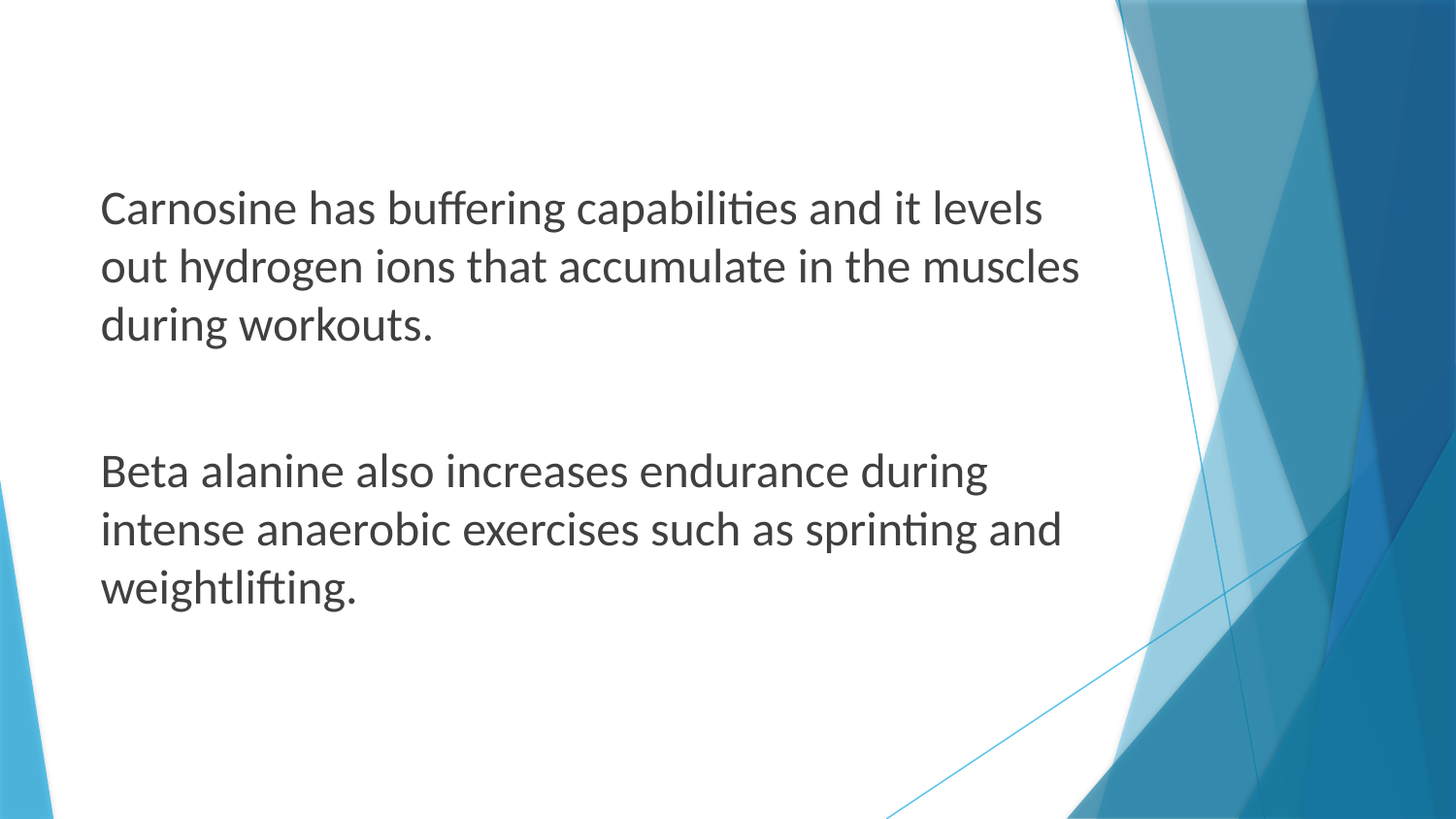

Carnosine has buffering capabilities and it levels out hydrogen ions that accumulate in the muscles during workouts.

Beta alanine also increases endurance during intense anaerobic exercises such as sprinting and weightlifting.